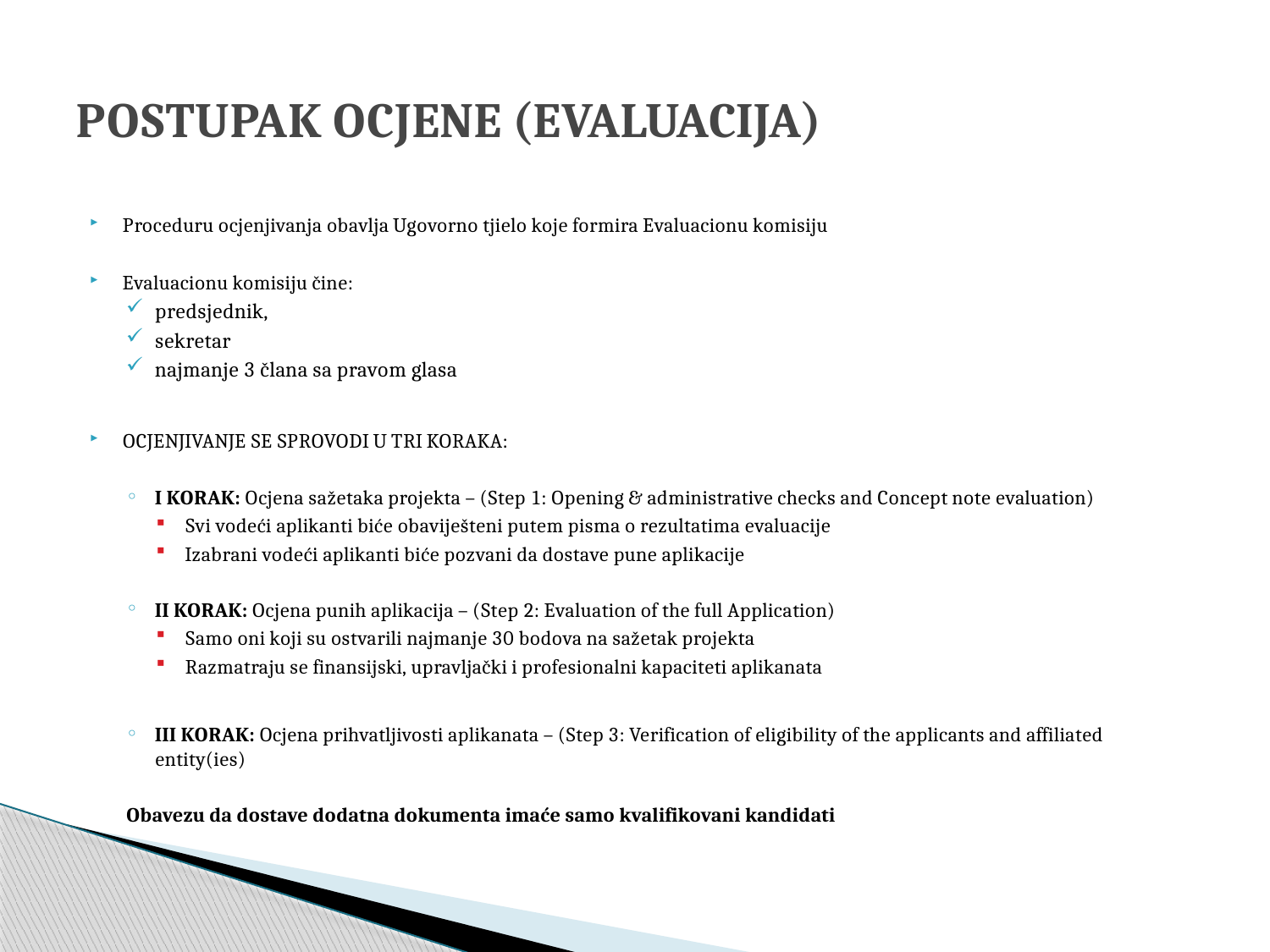

# POSTUPAK OCJENE (EVALUACIJA)
Proceduru ocjenjivanja obavlja Ugovorno tjielo koje formira Evaluacionu komisiju

Evaluacionu komisiju čine:
predsjednik,
sekretar
najmanje 3 člana sa pravom glasa

OCJENJIVANJE SE SPROVODI U TRI KORAKA:

I KORAK: Ocjena sažetaka projekta – (Step 1: Opening & administrative checks and Concept note evaluation)
Svi vodeći aplikanti biće obaviješteni putem pisma o rezultatima evaluacije
Izabrani vodeći aplikanti biće pozvani da dostave pune aplikacije

II KORAK: Ocjena punih aplikacija – (Step 2: Evaluation of the full Application)
Samo oni koji su ostvarili najmanje 30 bodova na sažetak projekta
Razmatraju se finansijski, upravljački i profesionalni kapaciteti aplikanata

III KORAK: Ocjena prihvatljivosti aplikanata – (Step 3: Verification of eligibility of the applicants and affiliated entity(ies)

Obavezu da dostave dodatna dokumenta imaće samo kvalifikovani kandidati